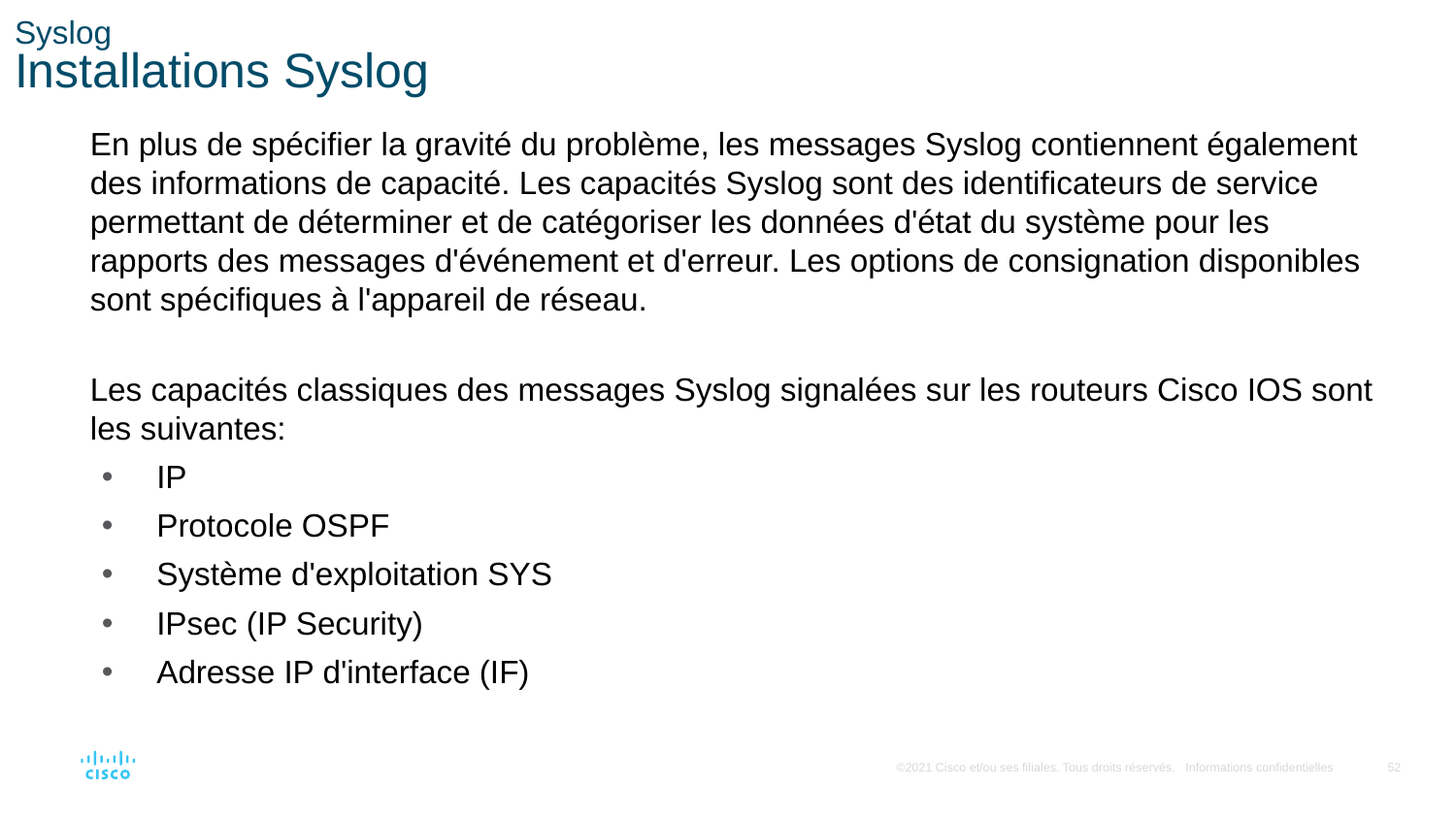

# Syslog Installations Syslog
En plus de spécifier la gravité du problème, les messages Syslog contiennent également des informations de capacité. Les capacités Syslog sont des identificateurs de service permettant de déterminer et de catégoriser les données d'état du système pour les rapports des messages d'événement et d'erreur. Les options de consignation disponibles sont spécifiques à l'appareil de réseau.

Les capacités classiques des messages Syslog signalées sur les routeurs Cisco IOS sont les suivantes:
IP
Protocole OSPF
Système d'exploitation SYS
IPsec (IP Security)
Adresse IP d'interface (IF)